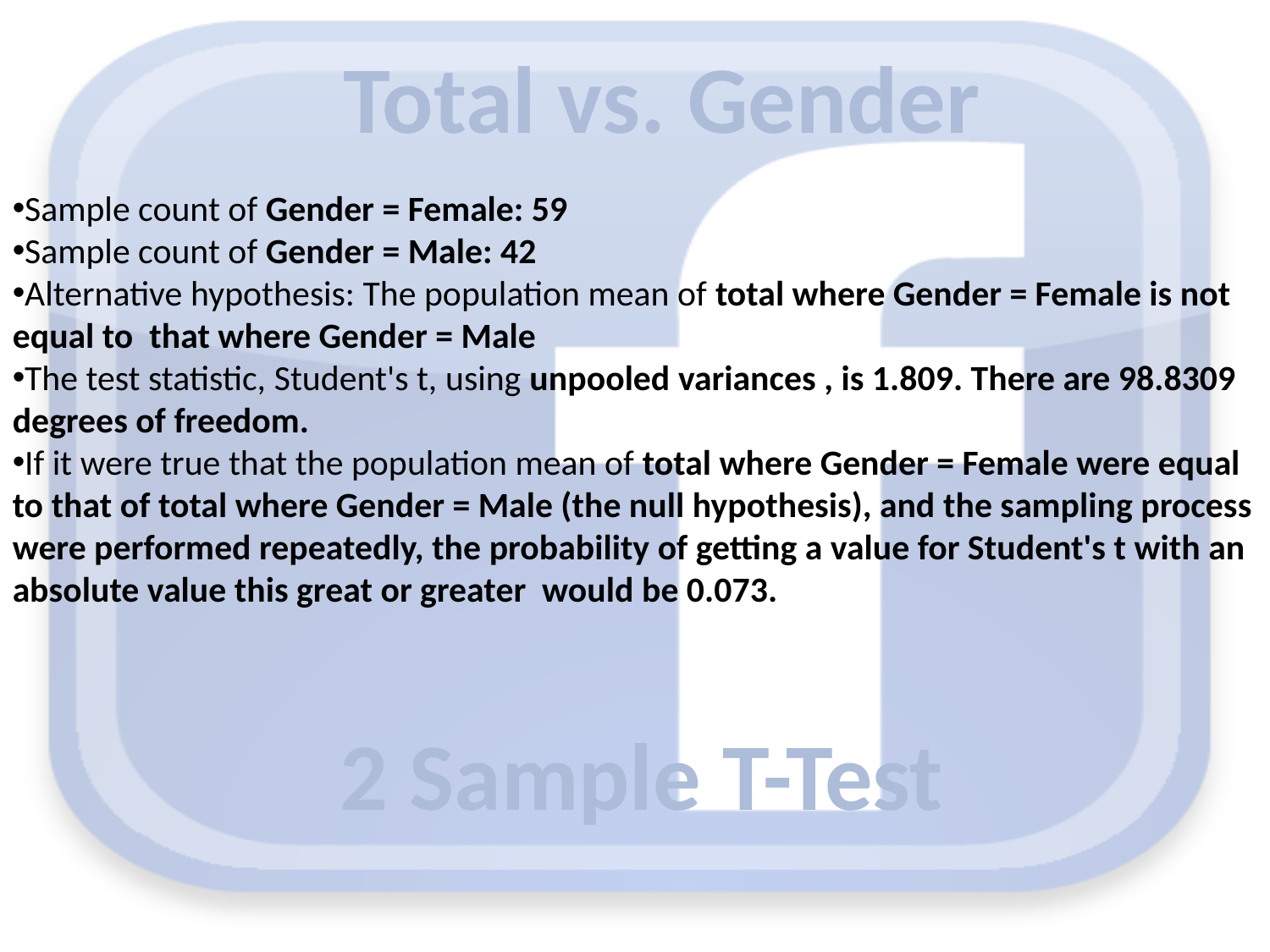

Total vs. Gender
Sample count of Gender = Female: 59
Sample count of Gender = Male: 42
Alternative hypothesis: The population mean of total where Gender = Female is not equal to  that where Gender = Male
The test statistic, Student's t, using unpooled variances , is 1.809. There are 98.8309 degrees of freedom.
If it were true that the population mean of total where Gender = Female were equal to that of total where Gender = Male (the null hypothesis), and the sampling process were performed repeatedly, the probability of getting a value for Student's t with an absolute value this great or greater  would be 0.073.

2 Sample T-Test